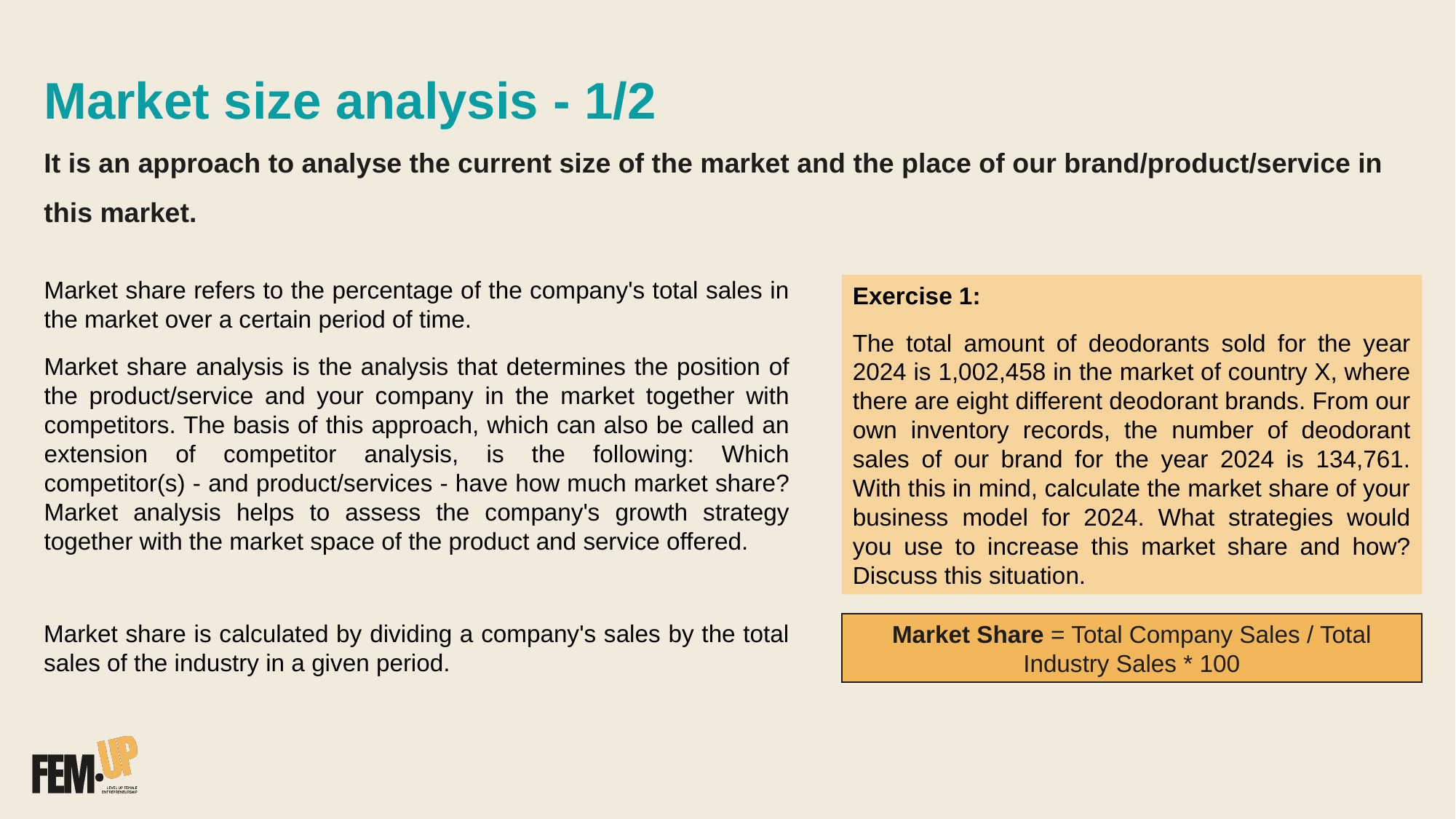

Market size analysis​ - 1/2
It is an approach to analyse the current size of the market and the place of our brand/product/service in this market.​
Market share refers to the percentage of the company's total sales in the market over a certain period of time.​​
Market share analysis is the analysis that determines the position of the product/service and your company in the market together with competitors. The basis of this approach, which can also be called an extension of competitor analysis, is the following: Which competitor(s) - and product/services - have how much market share? Market analysis helps to assess the company's growth strategy together with the market space of the product and service offered.​

Exercise 1:
The total amount of deodorants sold for the year 2024 is 1,002,458 in the market of country X, where there are eight different deodorant brands. From our own inventory records, the number of deodorant sales of our brand for the year 2024 is 134,761. With this in mind, calculate the market share of your business model for 2024. What strategies would you use to increase this market share and how? Discuss this situation.

Market share is calculated by dividing a company's sales by the total sales of the industry in a given period.​
Market Share = Total Company Sales / Total Industry Sales * 100